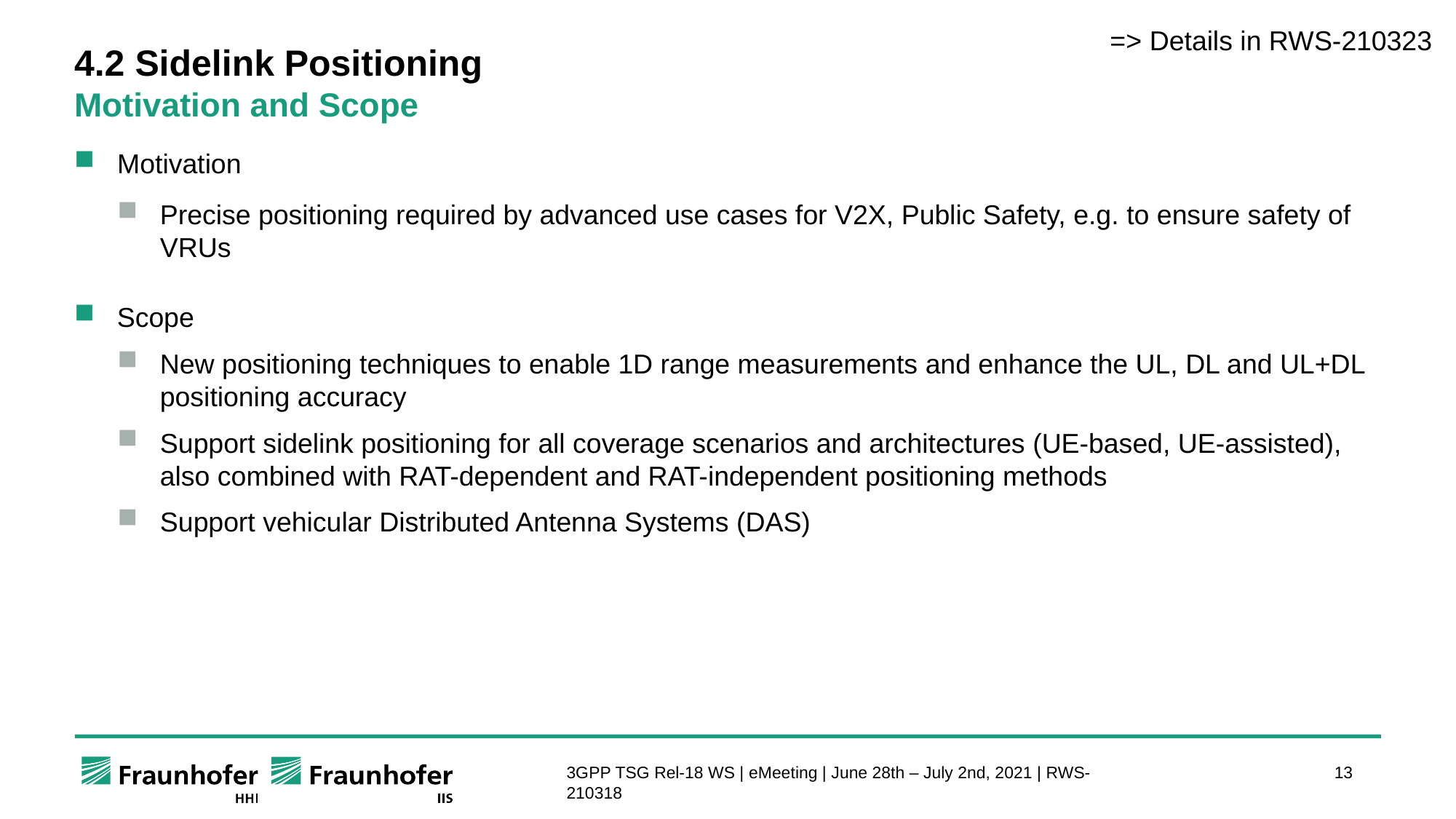

=> Details in RWS-210323
# 4.2 Sidelink Positioning Motivation and Scope
Motivation
Precise positioning required by advanced use cases for V2X, Public Safety, e.g. to ensure safety of VRUs

Vehicular Platooning
Scope
New positioning techniques to enable 1D range measurements and enhance the UL, DL and UL+DL positioning accuracy
Support sidelink positioning for all coverage scenarios and architectures (UE-based, UE-assisted), also combined with RAT-dependent and RAT-independent positioning methods
Support vehicular Distributed Antenna Systems (DAS)

Sensor Sharing